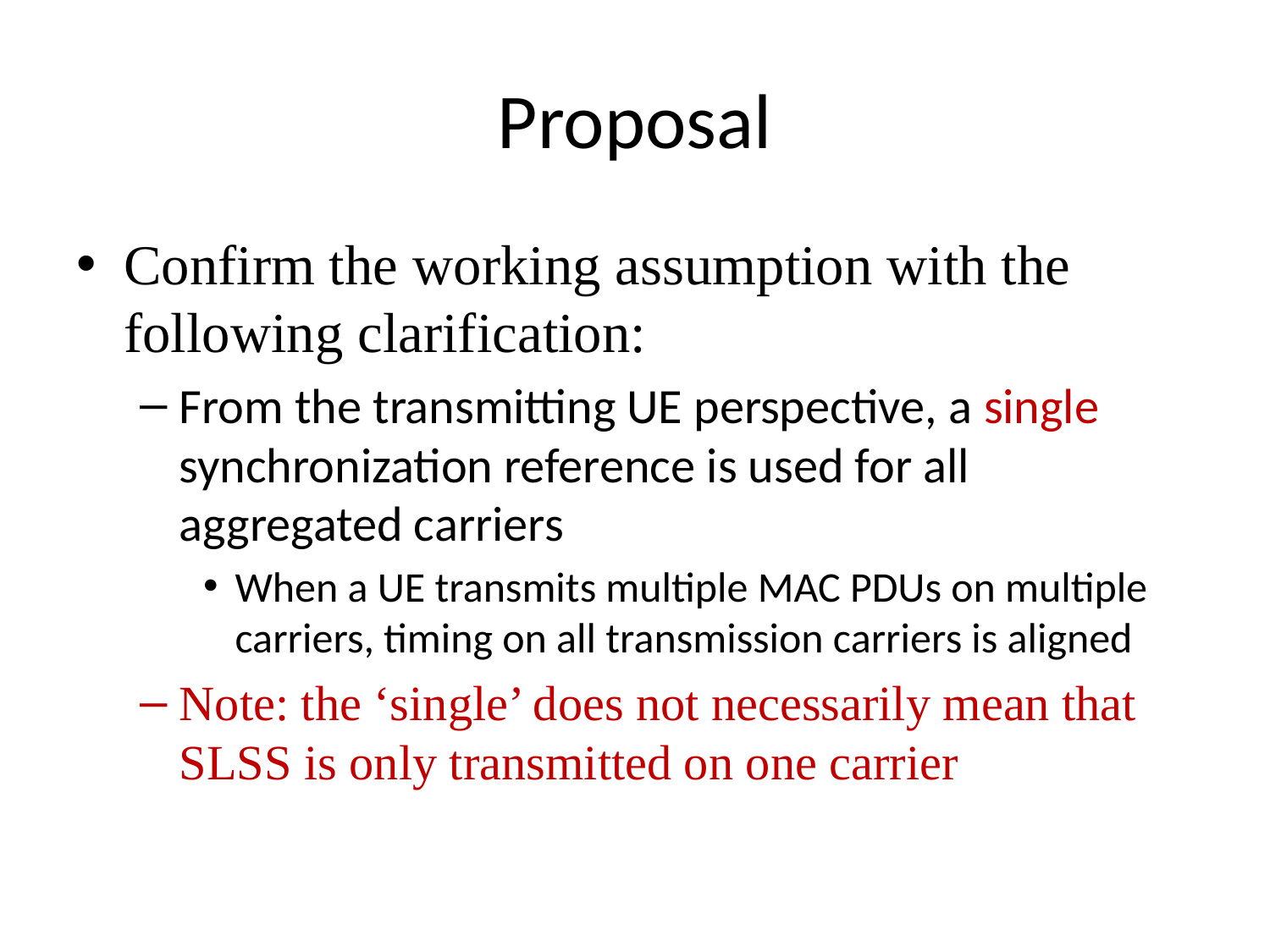

# Proposal
Confirm the working assumption with the following clarification:
From the transmitting UE perspective, a single synchronization reference is used for all aggregated carriers
When a UE transmits multiple MAC PDUs on multiple carriers, timing on all transmission carriers is aligned
Note: the ‘single’ does not necessarily mean that SLSS is only transmitted on one carrier